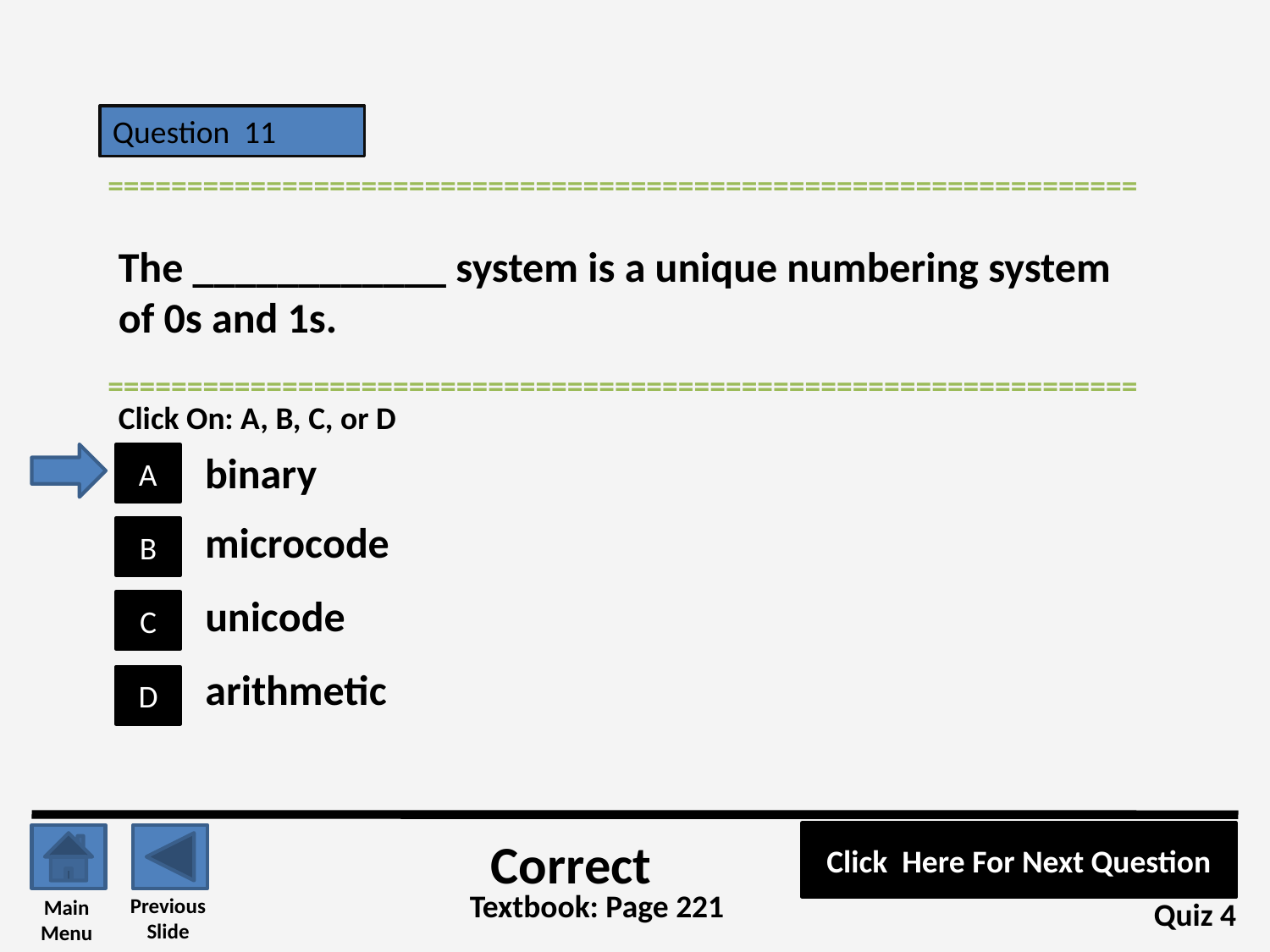

Question  11
=================================================================
The ____________ system is a unique numbering system of 0s and 1s.
=================================================================
Click On: A, B, C, or D

binary

A

microcode
B

unicode
C

arithmetic
D
Click  Here For Next Question

Correct
Textbook: Page 221
Previous
Slide
Main
Menu
Quiz 4